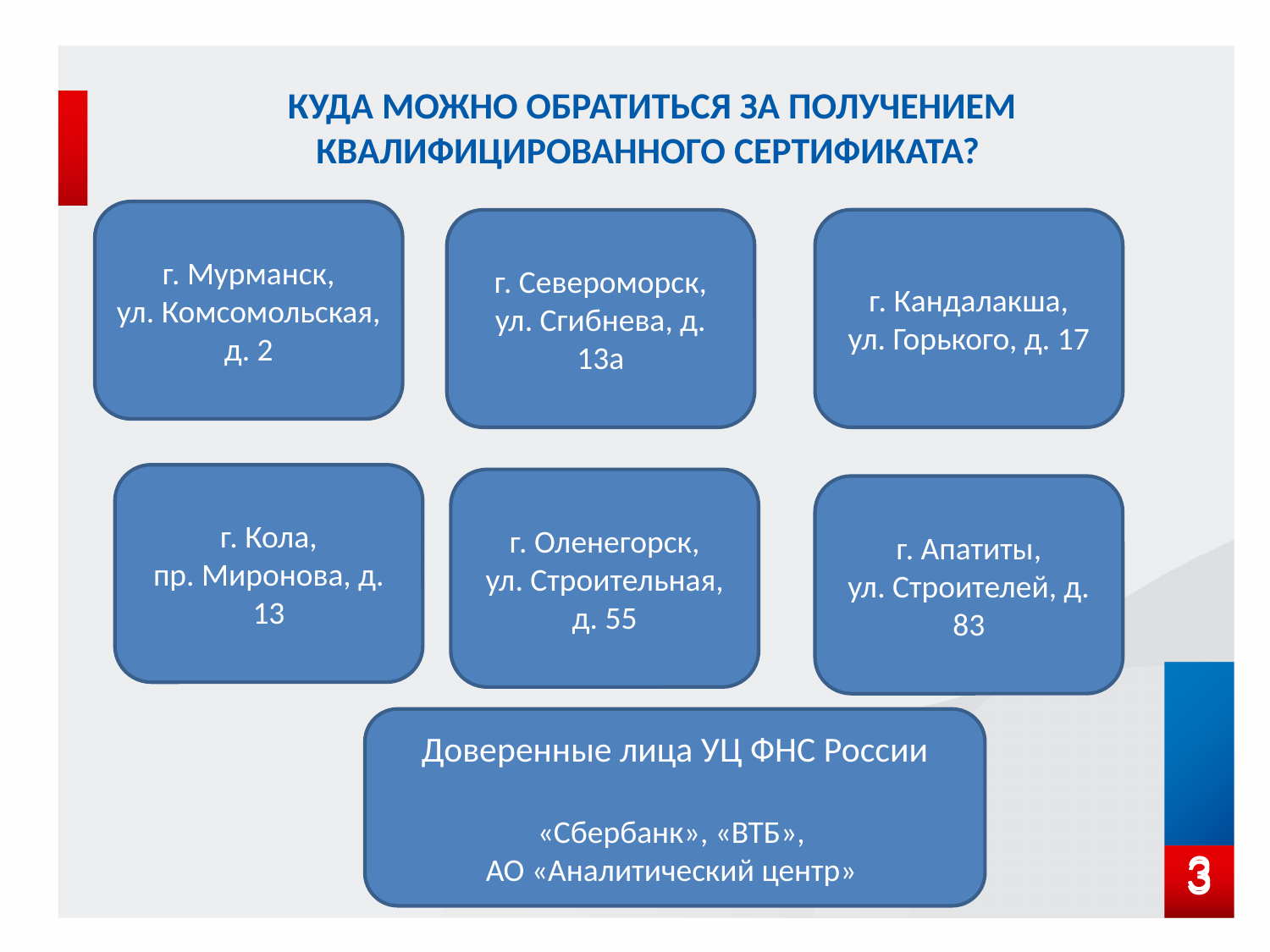

КУДА МОЖНО ОБРАТИТЬСЯ ЗА ПОЛУЧЕНИЕМ КВАЛИФИЦИРОВАННОГО СЕРТИФИКАТА?
г. Мурманск,
ул. Комсомольская, д. 2
г. Кандалакша,
ул. Горького, д. 17
г. Североморск,
ул. Сгибнева, д. 13а
г. Кола,
пр. Миронова, д. 13
г. Оленегорск,
ул. Строительная, д. 55
г. Апатиты,
ул. Строителей, д. 83
Доверенные лица УЦ ФНС России

«Сбербанк», «ВТБ»,
АО «Аналитический центр»
3
3